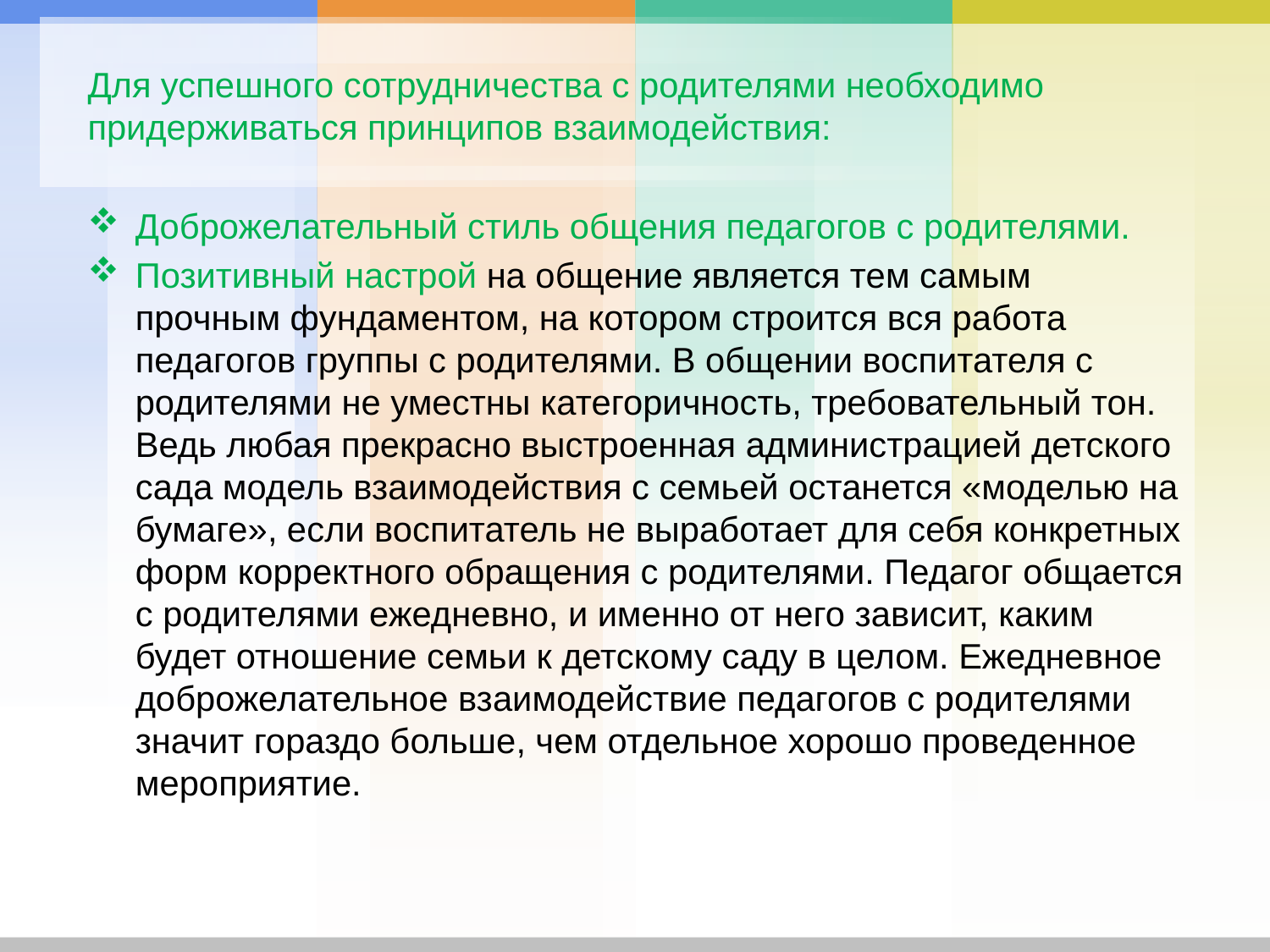

#
Для успешного сотрудничества с родителями необходимо придерживаться принципов взаимодействия:

Доброжелательный стиль общения педагогов с родителями.
Позитивный настрой на общение является тем самым прочным фундаментом, на котором строится вся работа педагогов группы с родителями. В общении воспитателя с родителями не уместны категоричность, требовательный тон. Ведь любая прекрасно выстроенная администрацией детского сада модель взаимодействия с семьей останется «моделью на бумаге», если воспитатель не выработает для себя конкретных форм корректного обращения с родителями. Педагог общается с родителями ежедневно, и именно от него зависит, каким будет отношение семьи к детскому саду в целом. Ежедневное доброжелательное взаимодействие педагогов с родителями значит гораздо больше, чем отдельное хорошо проведенное мероприятие.